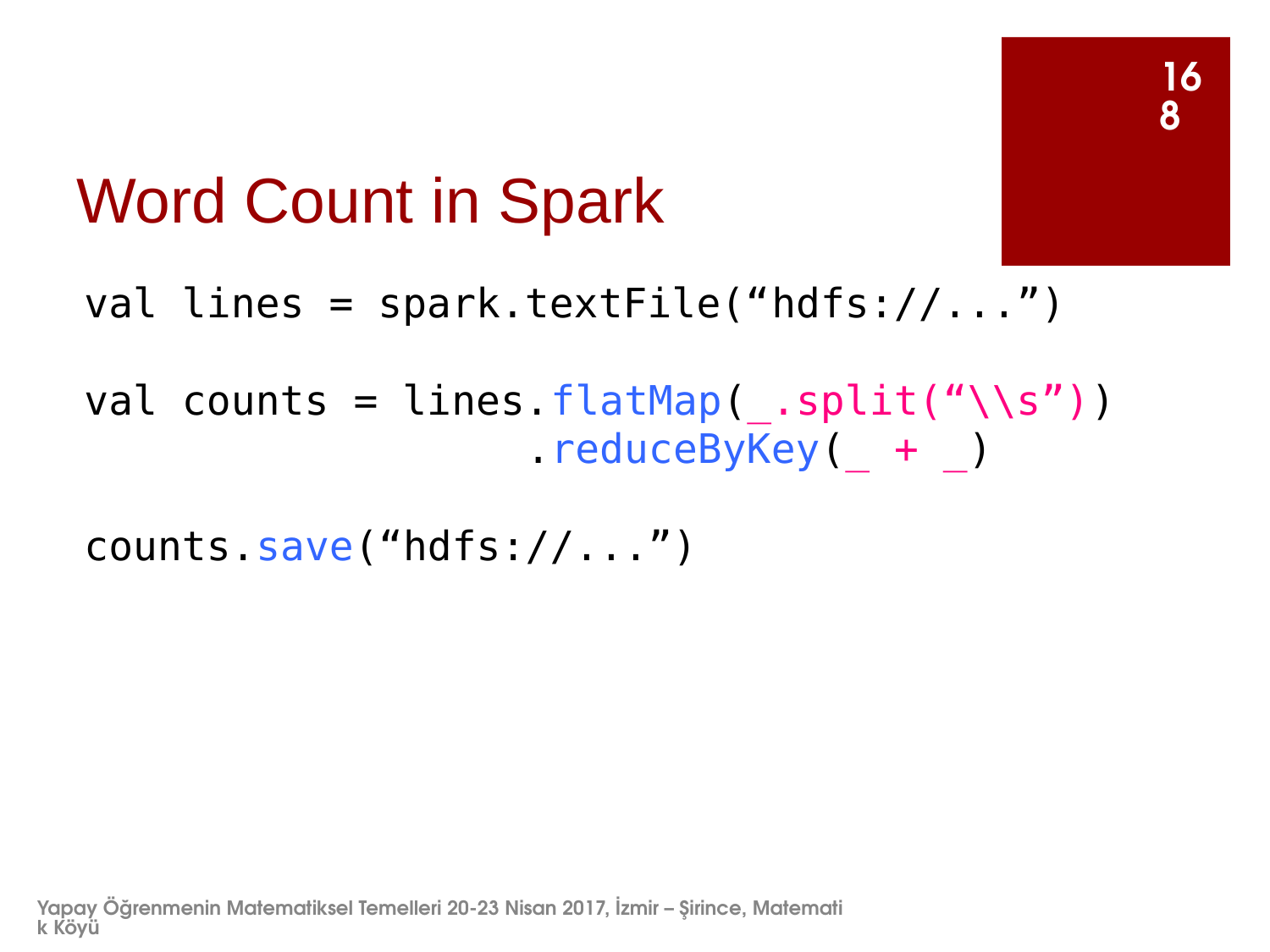

168
# Word Count in Spark
val lines = spark.textFile(“hdfs://...”)

val counts = lines.flatMap(_.split(“\\s”))
                  .reduceByKey(_ + _)

counts.save(“hdfs://...”)
Yapay Öğrenmenin Matematiksel Temelleri 20-23 Nisan 2017, İzmir – Şirince, Matematik Köyü